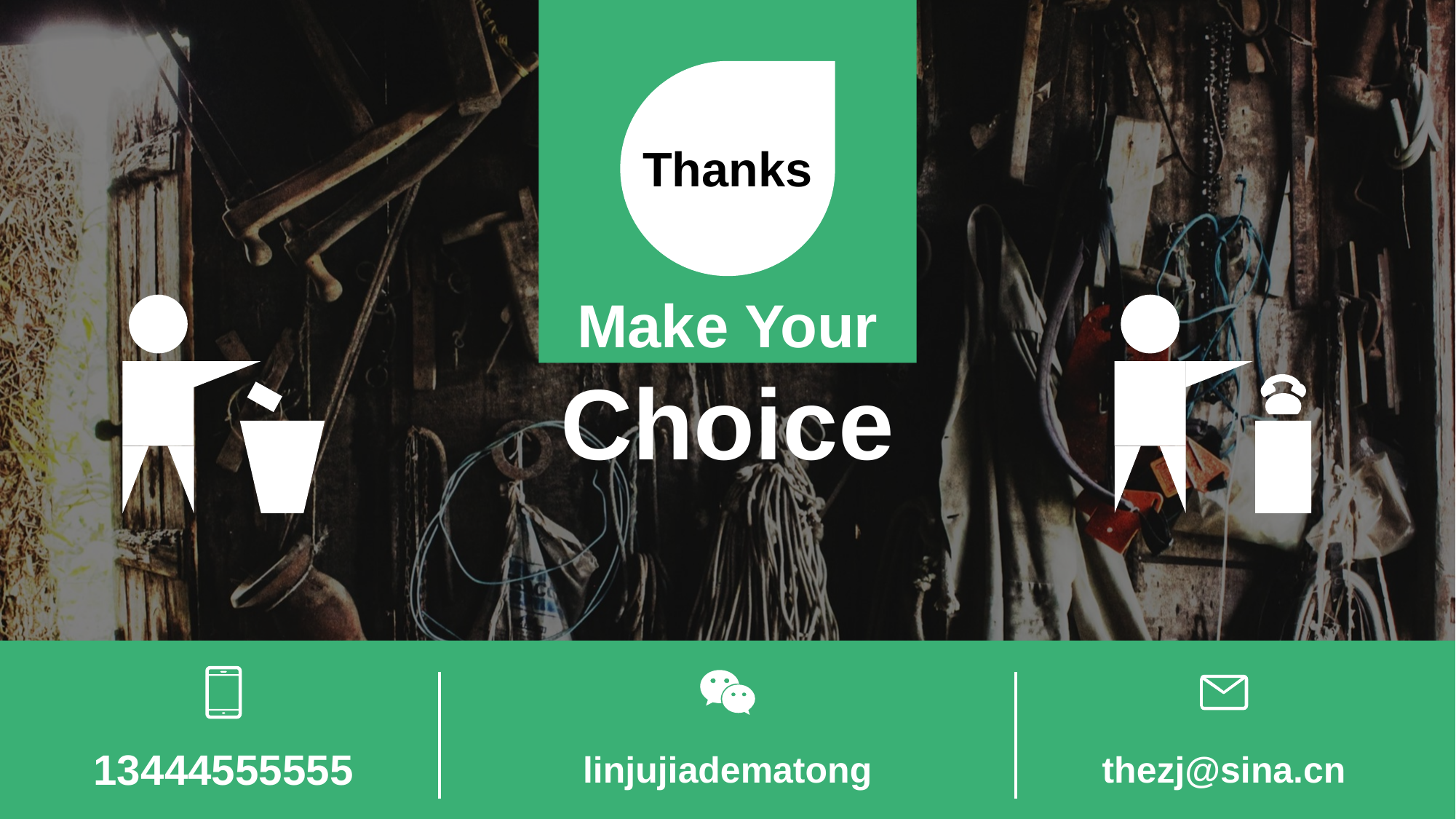

Thanks
Make Your
Choice

13444555555
linjujiadematong
thezj@sina.cn